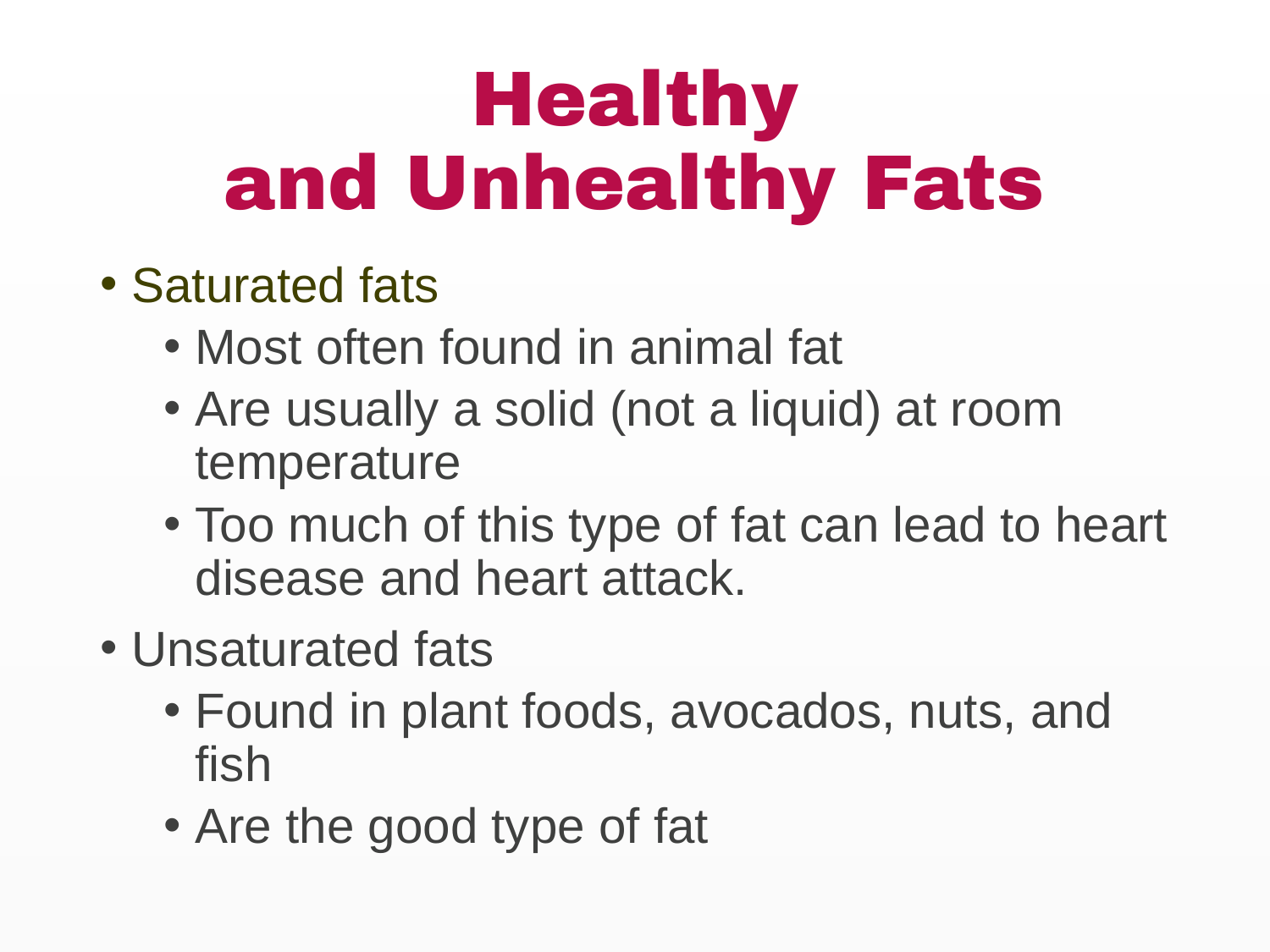

# Healthy and Unhealthy Fats
Saturated fats
Most often found in animal fat
Are usually a solid (not a liquid) at room temperature
Too much of this type of fat can lead to heart disease and heart attack.
Unsaturated fats
Found in plant foods, avocados, nuts, and fish
Are the good type of fat